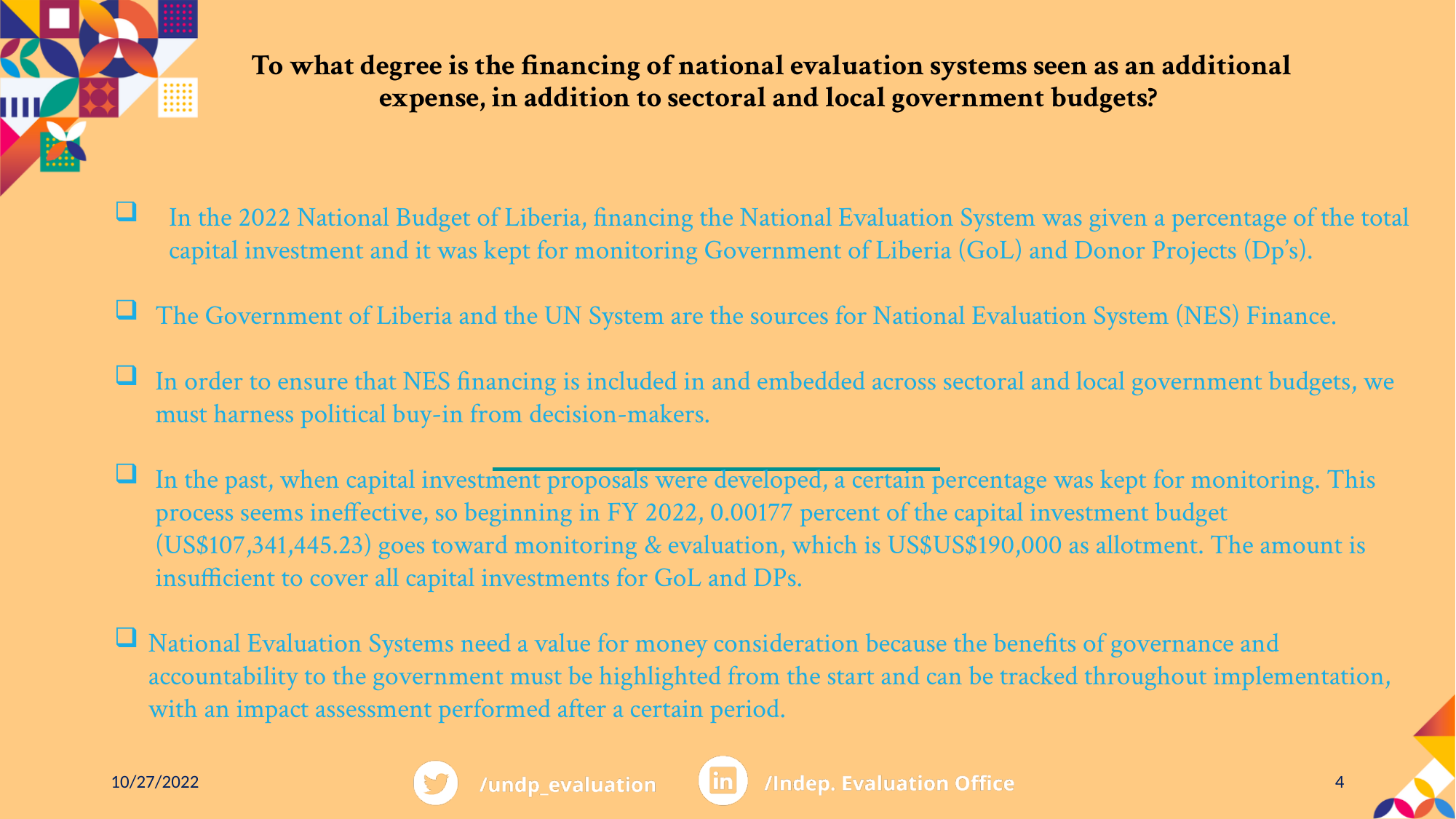

To what degree is the financing of national evaluation systems seen as an additional expense, in addition to sectoral and local government budgets?

In the 2022 National Budget of Liberia, financing the National Evaluation System was given a percentage of the total capital investment and it was kept for monitoring Government of Liberia (GoL) and Donor Projects (Dp’s).

The Government of Liberia and the UN System are the sources for National Evaluation System (NES) Finance.

In order to ensure that NES financing is included in and embedded across sectoral and local government budgets, we must harness political buy-in from decision-makers.

In the past, when capital investment proposals were developed, a certain percentage was kept for monitoring. This process seems ineffective, so beginning in FY 2022, 0.00177 percent of the capital investment budget (US$107,341,445.23) goes toward monitoring & evaluation, which is US$US$190,000 as allotment. The amount is insufficient to cover all capital investments for GoL and DPs.

National Evaluation Systems need a value for money consideration because the benefits of governance and accountability to the government must be highlighted from the start and can be tracked throughout implementation, with an impact assessment performed after a certain period.

10/27/2022

4